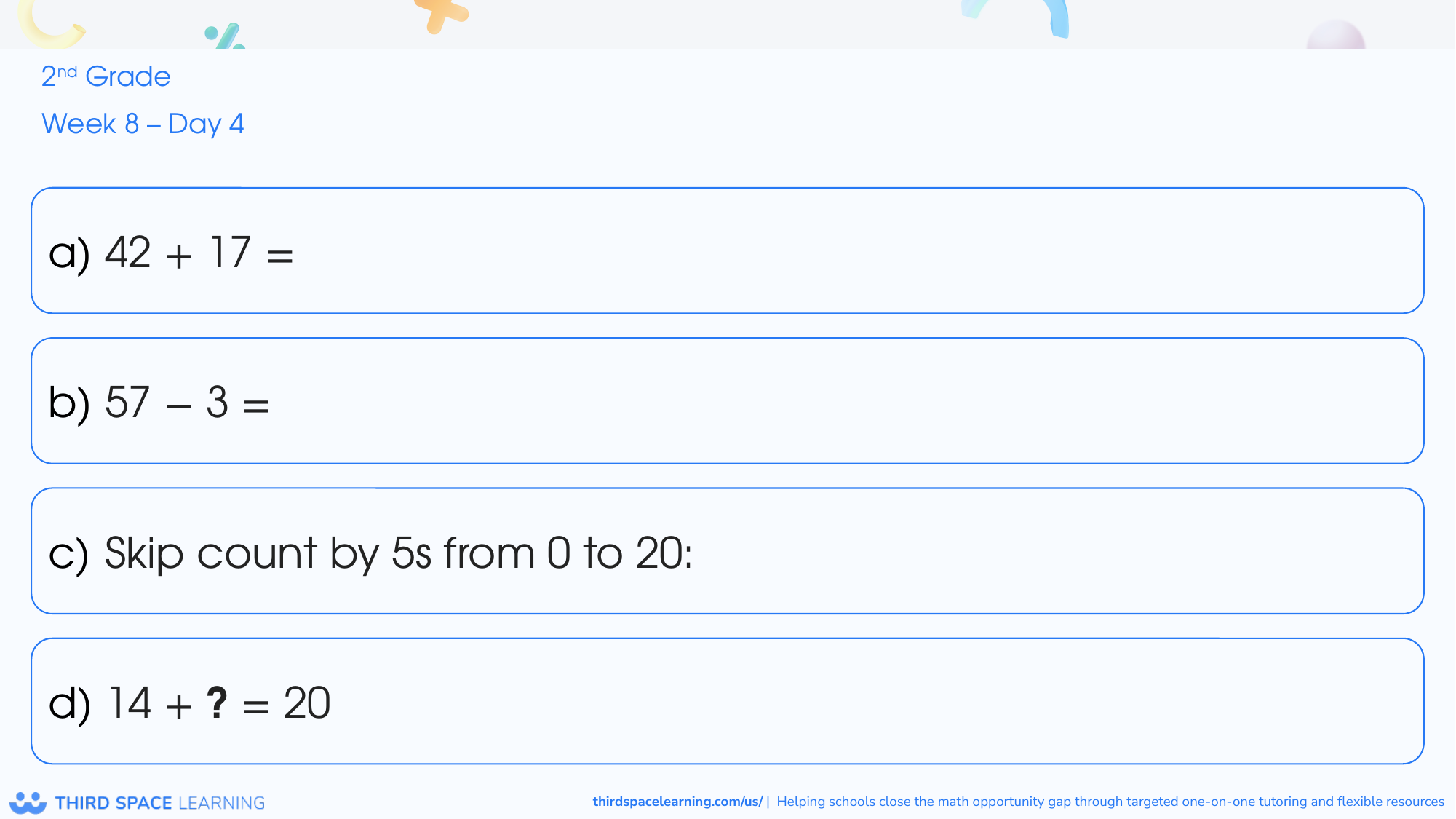

2nd Grade
Week 8 – Day 4
42 + 17 =
57 − 3 =
Skip count by 5s from 0 to 20:
14 + ? = 20